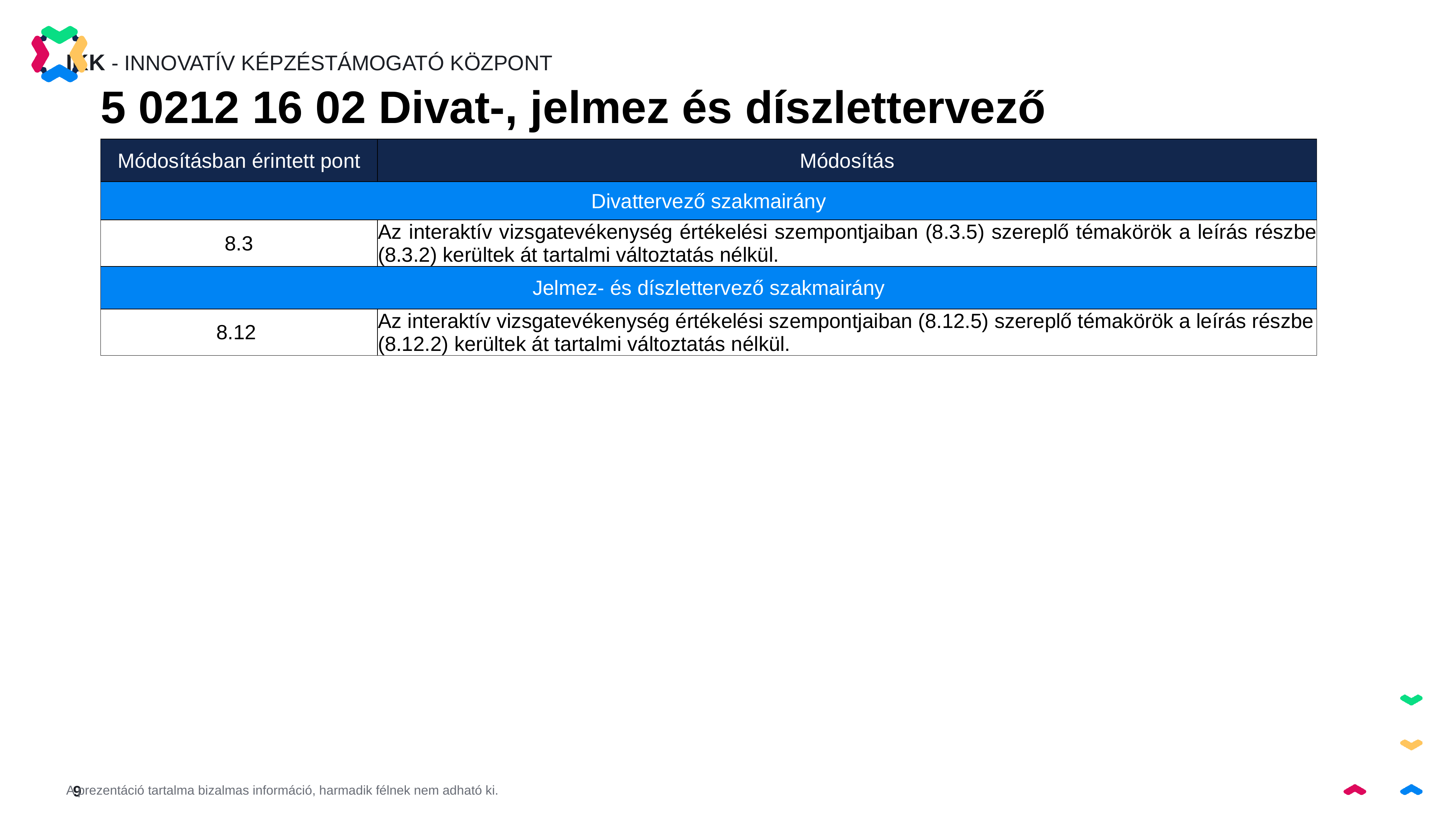

5 0212 16 02 Divat-, jelmez és díszlettervező
| Módosításban érintett pont | Módosítás |
| --- | --- |
| Divattervező szakmairány |  |
| 8.3 | Az interaktív vizsgatevékenység értékelési szempontjaiban (8.3.5) szereplő témakörök a leírás részbe (8.3.2) kerültek át tartalmi változtatás nélkül. |
| Jelmez- és díszlettervező szakmairány |  |
| 8.12 | Az interaktív vizsgatevékenység értékelési szempontjaiban (8.12.5) szereplő témakörök a leírás részbe (8.12.2) kerültek át tartalmi változtatás nélkül. |